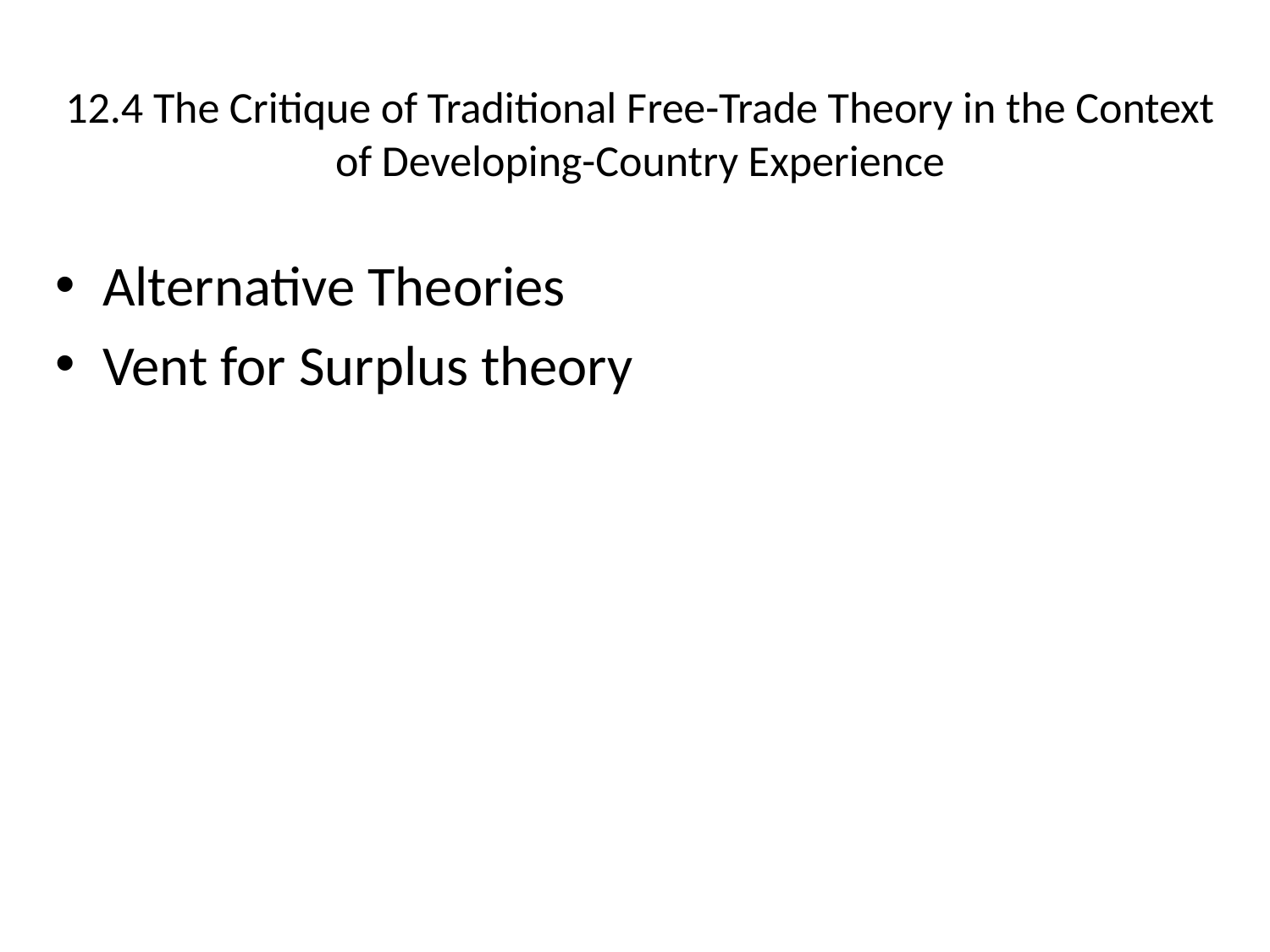

12.4 The Critique of Traditional Free-Trade Theory in the Context of Developing-Country Experience
Alternative Theories
Vent for Surplus theory